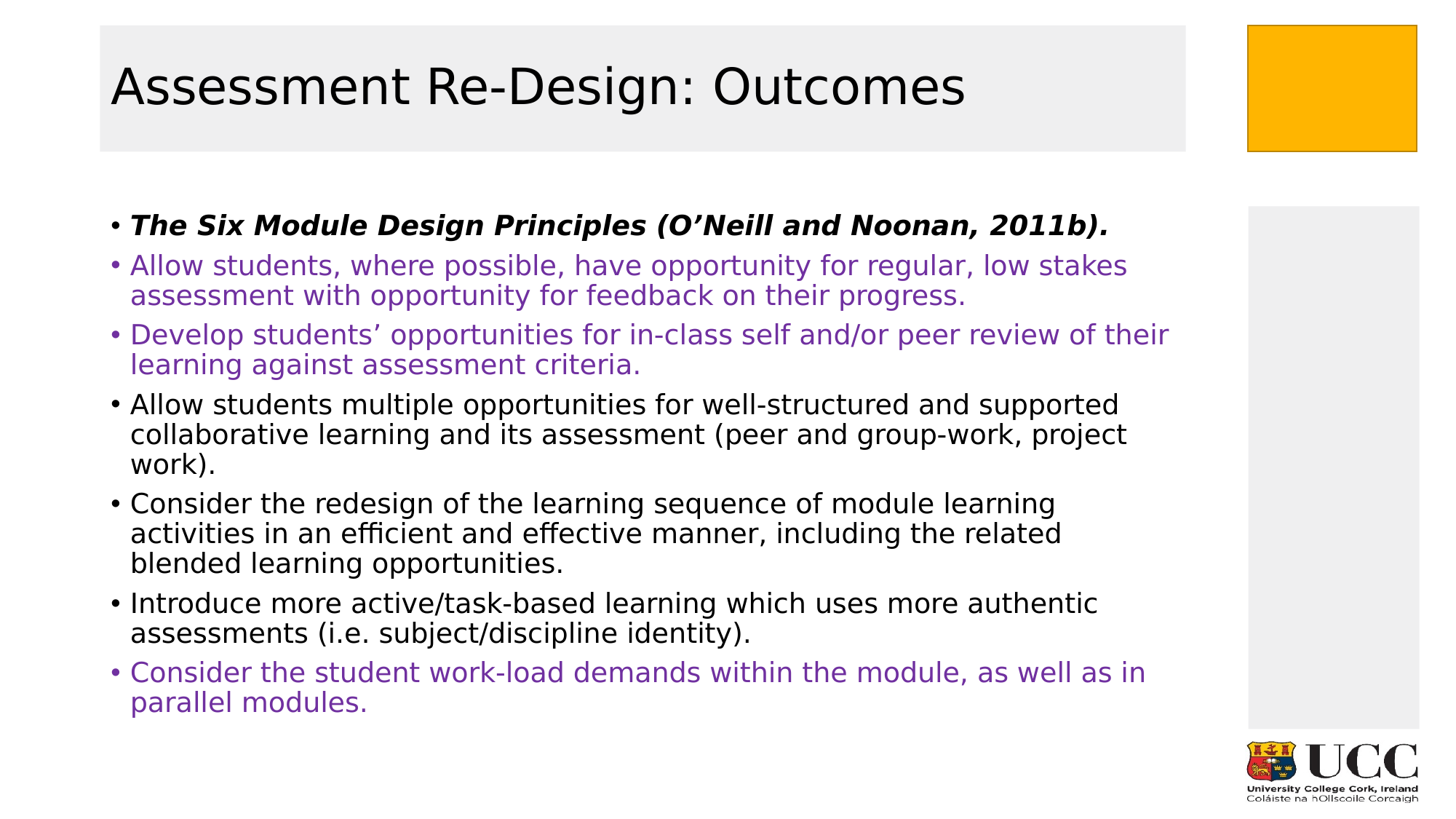

# Assessment Re-Design: Outcomes
The Six Module Design Principles (O’Neill and Noonan, 2011b).
Allow students, where possible, have opportunity for regular, low stakes assessment with opportunity for feedback on their progress.
Develop students’ opportunities for in-class self and/or peer review of their learning against assessment criteria.
Allow students multiple opportunities for well-structured and supported collaborative learning and its assessment (peer and group-work, project work).
Consider the redesign of the learning sequence of module learning activities in an efficient and effective manner, including the related blended learning opportunities.
Introduce more active/task-based learning which uses more authentic assessments (i.e. subject/discipline identity).
Consider the student work-load demands within the module, as well as in parallel modules.